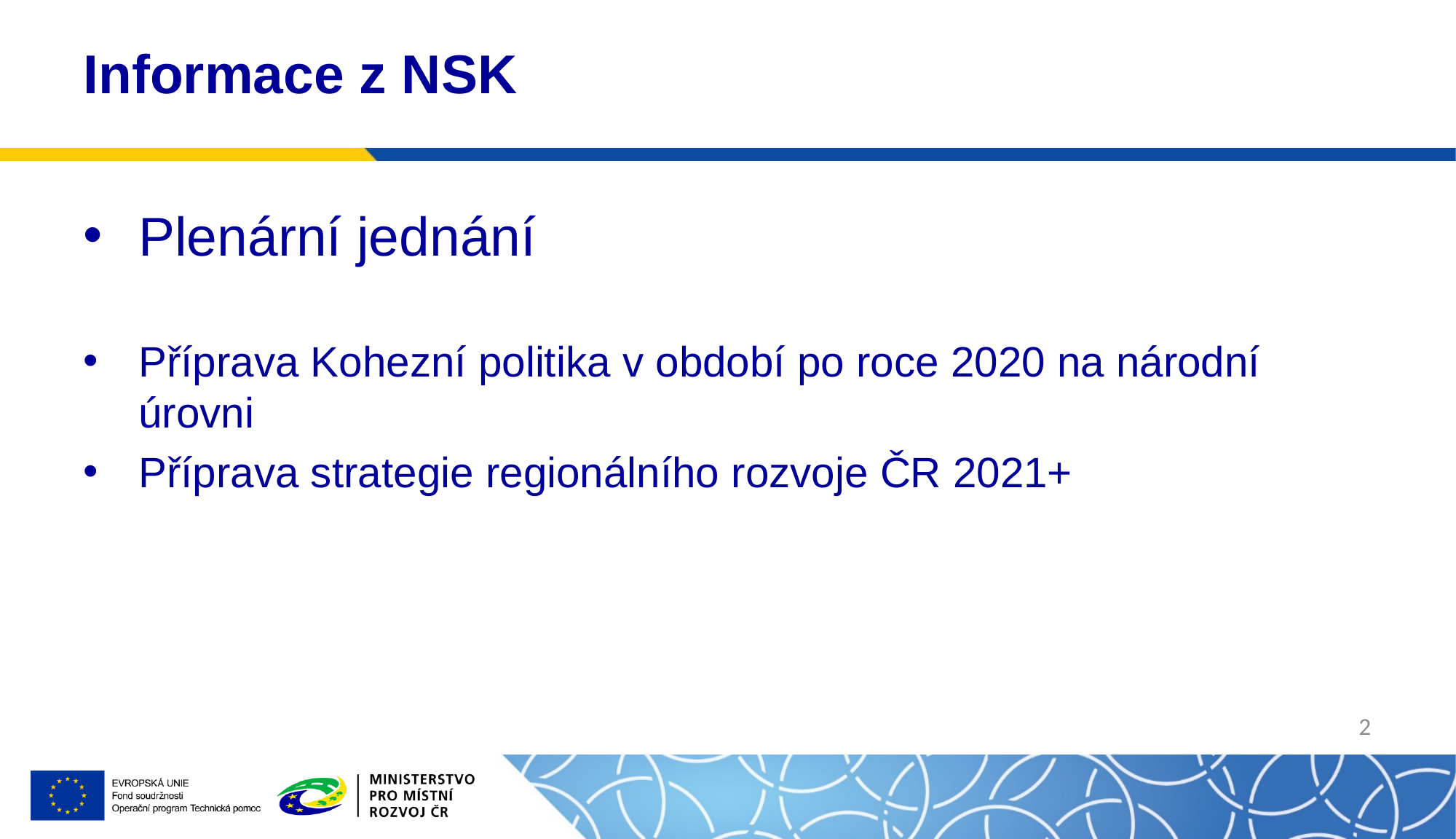

# Informace z NSK
Plenární jednání

Příprava Kohezní politika v období po roce 2020 na národní úrovni
Příprava strategie regionálního rozvoje ČR 2021+

2